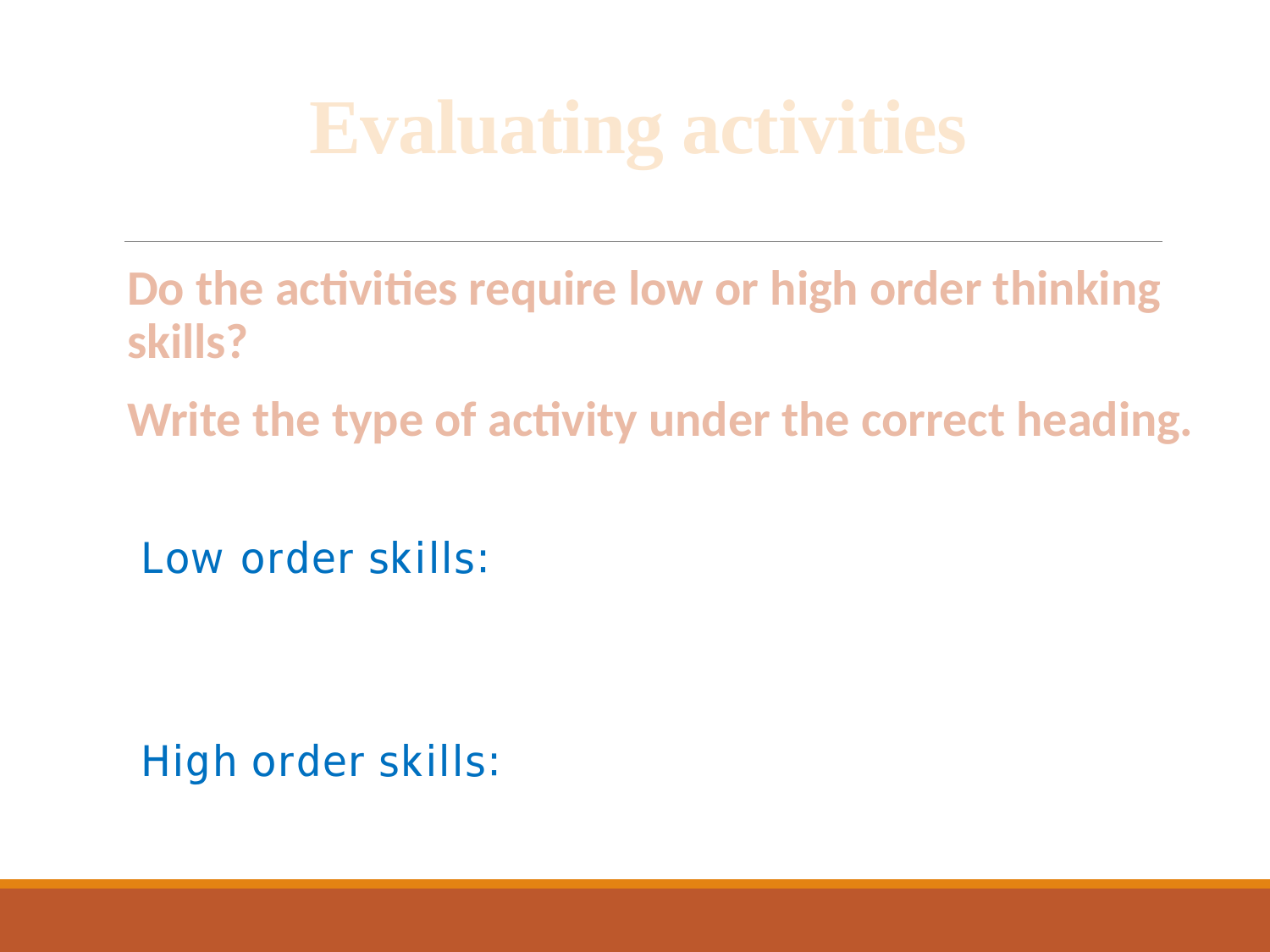

# Evaluating activities
Do the activities require low or high order thinking skills?
Write the type of activity under the correct heading.
Low order skills:

High order skills: